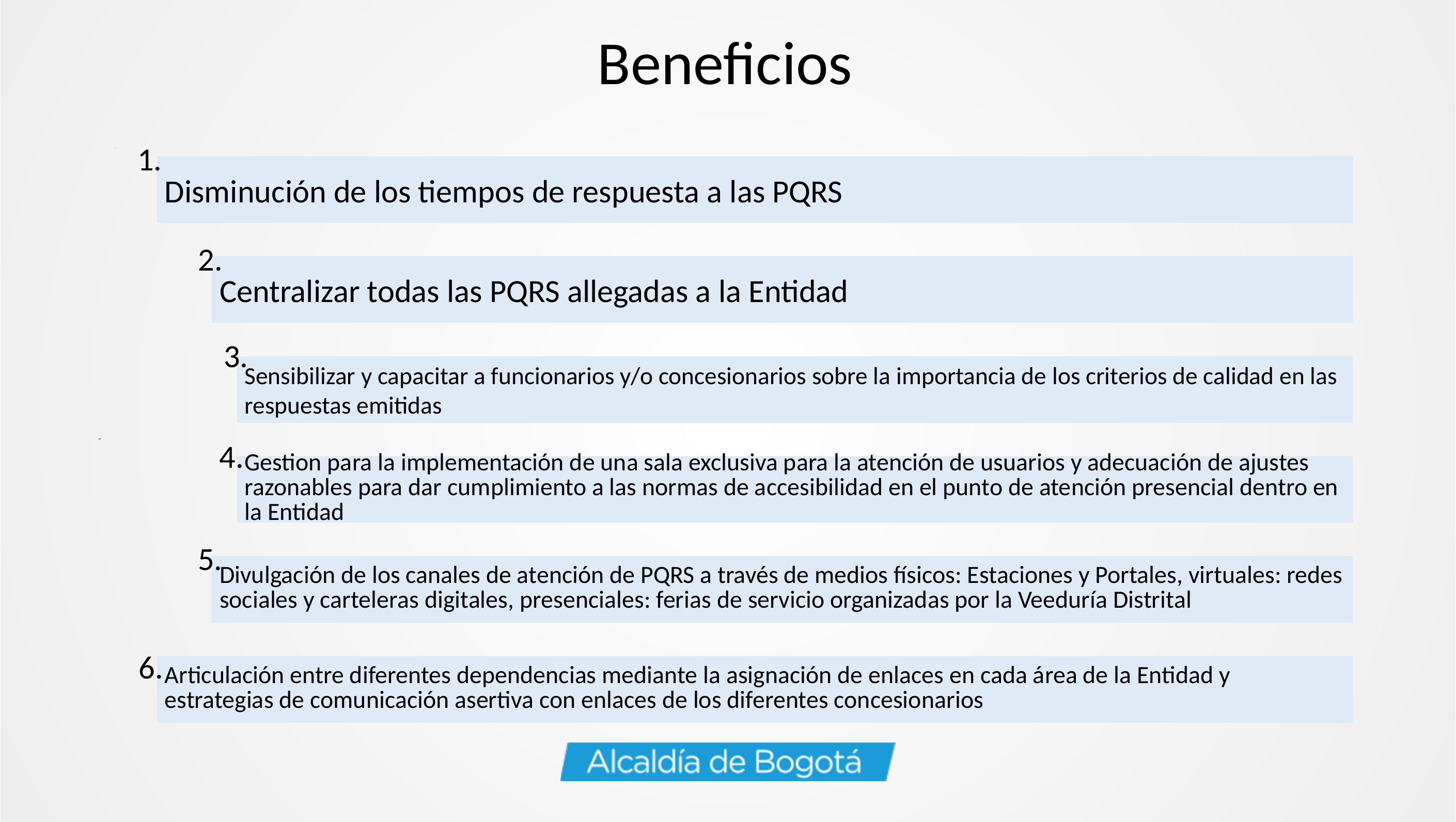

# Beneficios
Sensibilizar y capacitar a funcionarios y/o concesionarios sobre la importancia de los criterios de calidad en las respuestas emitidas
Gestion para la implementación de una sala exclusiva para la atención de usuarios y adecuación de ajustes razonables para dar cumplimiento a las normas de accesibilidad en el punto de atención presencial dentro en la Entidad
Articulación entre diferentes dependencias mediante la asignación de enlaces en cada área de la Entidad y estrategias de comunicación asertiva con enlaces de los diferentes concesionarios
Centralizar todas las PQRS allegadas a la Entidad
Disminución de los tiempos de respuesta a las PQRS
Divulgación de los canales de atención de PQRS a través de medios físicos: Estaciones y Portales, virtuales: redes sociales y carteleras digitales, presenciales: ferias de servicio organizadas por la Veeduría Distrital
1.
2.
3.
4.
5.
6.